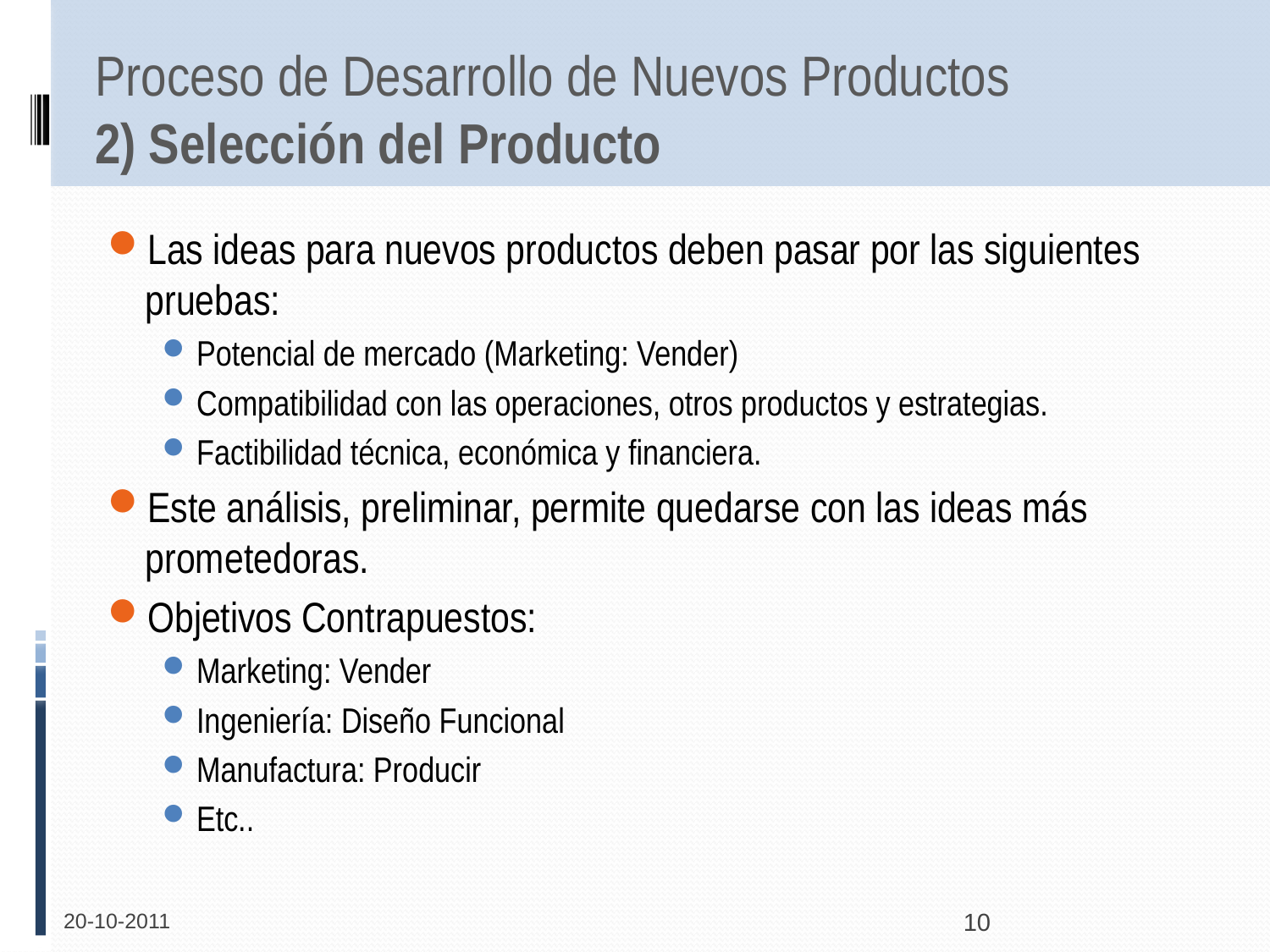

# Proceso de Desarrollo de Nuevos Productos 2) Selección del Producto
Las ideas para nuevos productos deben pasar por las siguientes pruebas:
Potencial de mercado (Marketing: Vender)
Compatibilidad con las operaciones, otros productos y estrategias.
Factibilidad técnica, económica y financiera.
Este análisis, preliminar, permite quedarse con las ideas más prometedoras.
Objetivos Contrapuestos:
Marketing: Vender
Ingeniería: Diseño Funcional
Manufactura: Producir
Etc..

20-10-2011
10